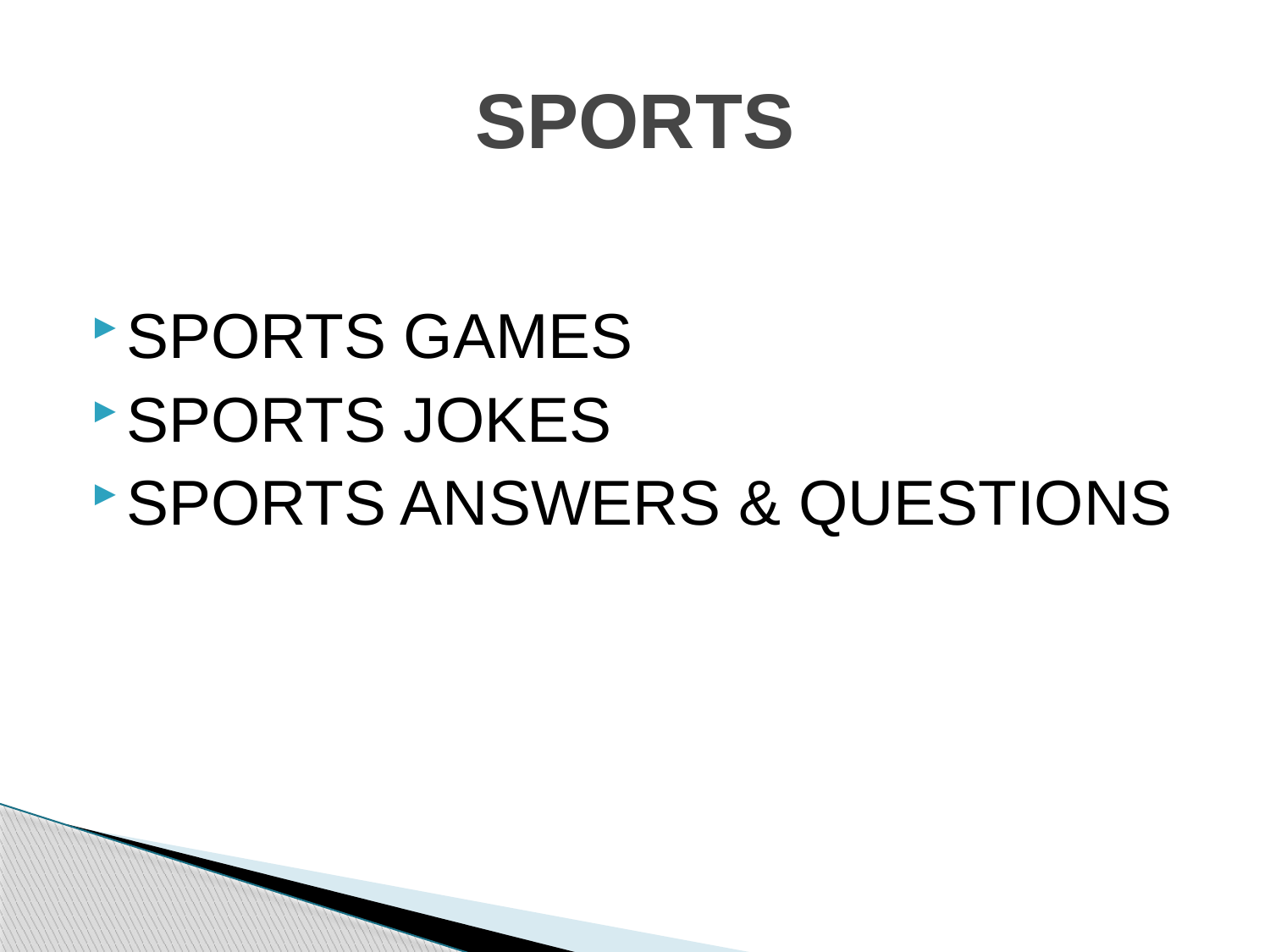

# SPORTS

SPORTS GAMES
SPORTS JOKES
SPORTS ANSWERS & QUESTIONS